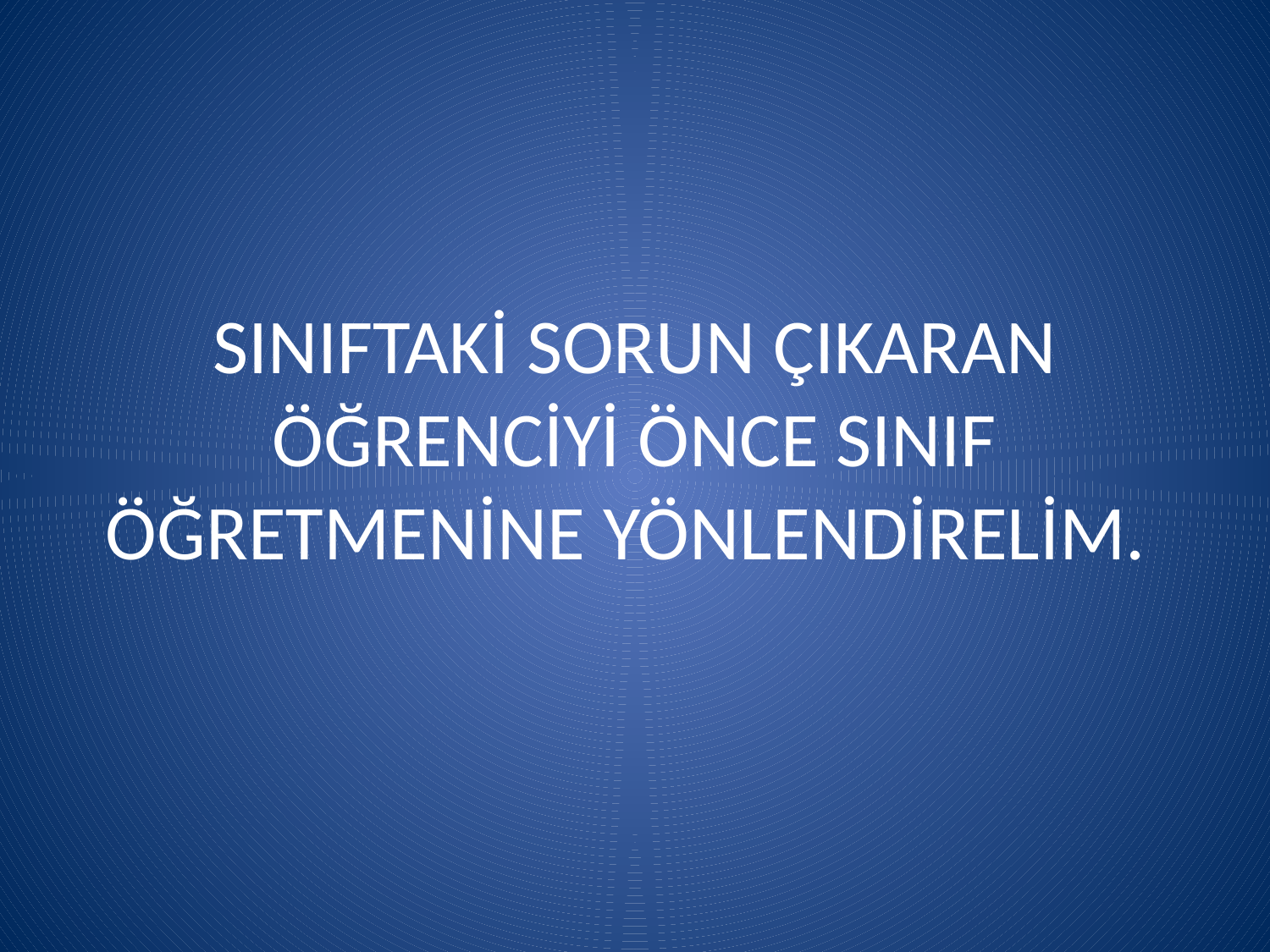

# SINIFTAKİ SORUN ÇIKARAN ÖĞRENCİYİ ÖNCE SINIF ÖĞRETMENİNE YÖNLENDİRELİM.